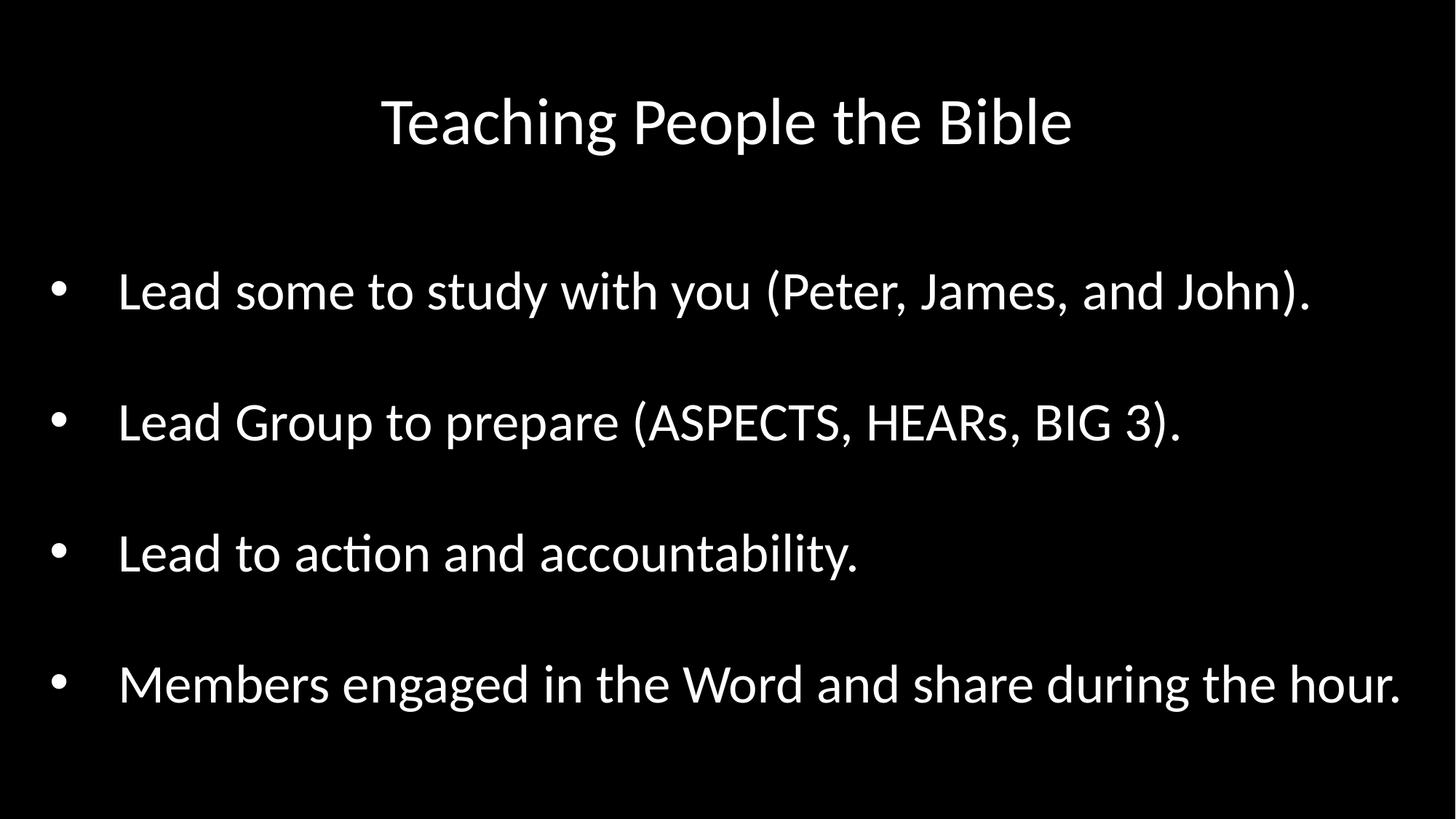

# Teaching People the Bible
Lead some to study with you (Peter, James, and John).
Lead Group to prepare (ASPECTS, HEARs, BIG 3).
Lead to action and accountability.
Members engaged in the Word and share during the hour.